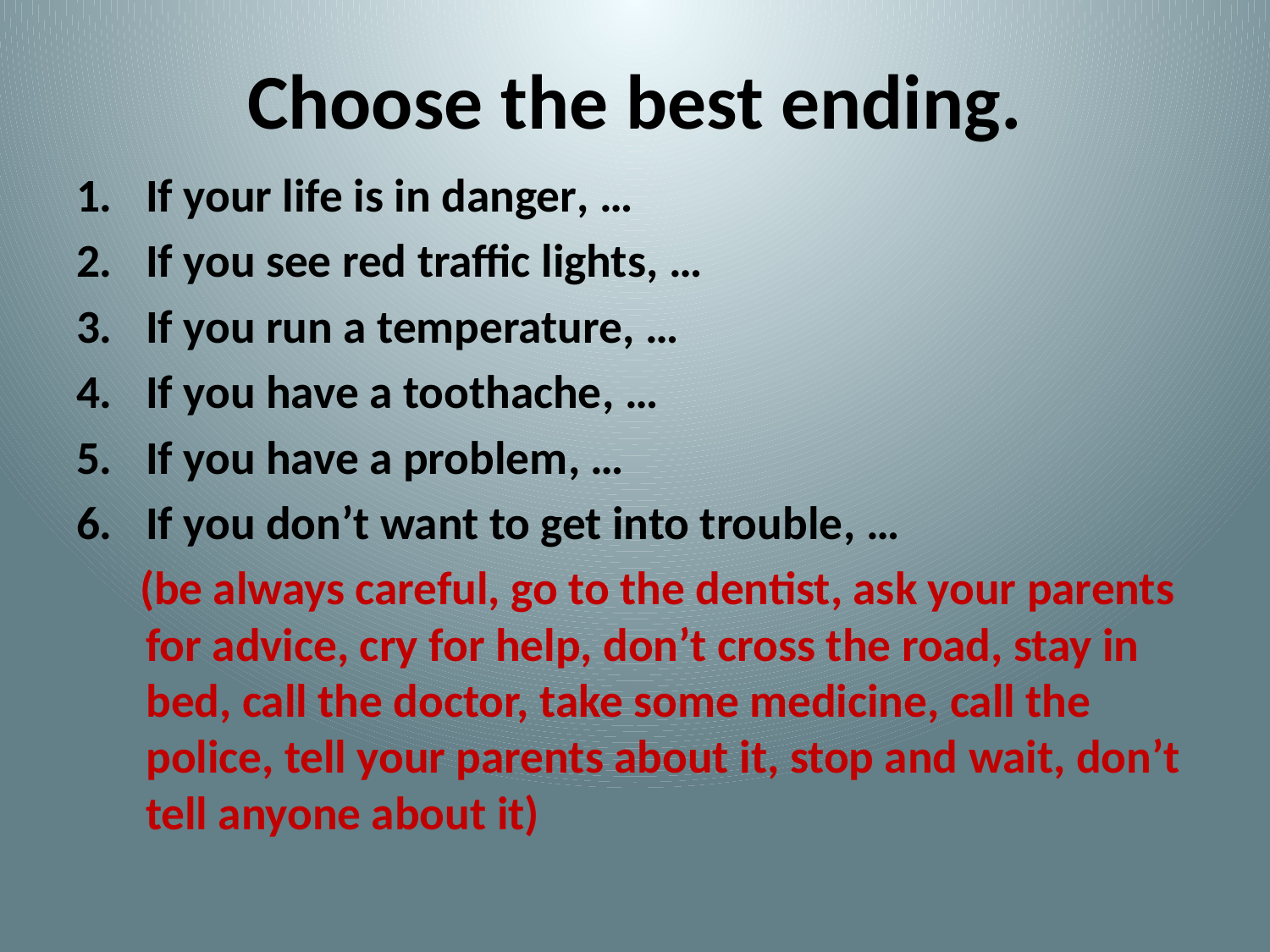

# Choose the best ending.
If your life is in danger, …
If you see red traffic lights, …
If you run a temperature, …
If you have a toothache, …
If you have a problem, …
If you don’t want to get into trouble, …
      (be always careful, go to the dentist, ask your parents for advice, cry for help, don’t cross the road, stay in bed, call the doctor, take some medicine, call the police, tell your parents about it, stop and wait, don’t tell anyone about it)